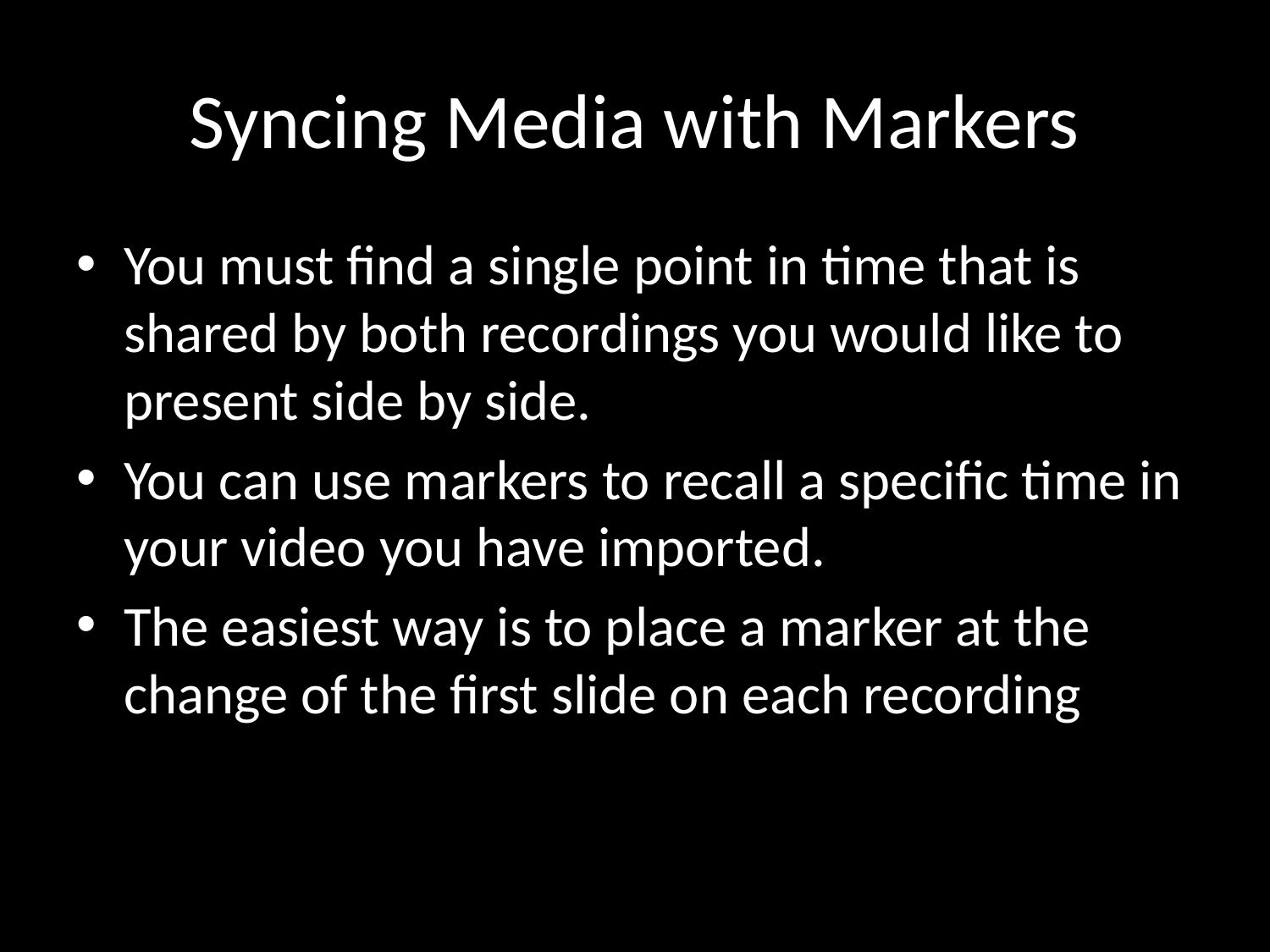

# Syncing Media with Markers
You must find a single point in time that is shared by both recordings you would like to present side by side.
You can use markers to recall a specific time in your video you have imported.
The easiest way is to place a marker at the change of the first slide on each recording